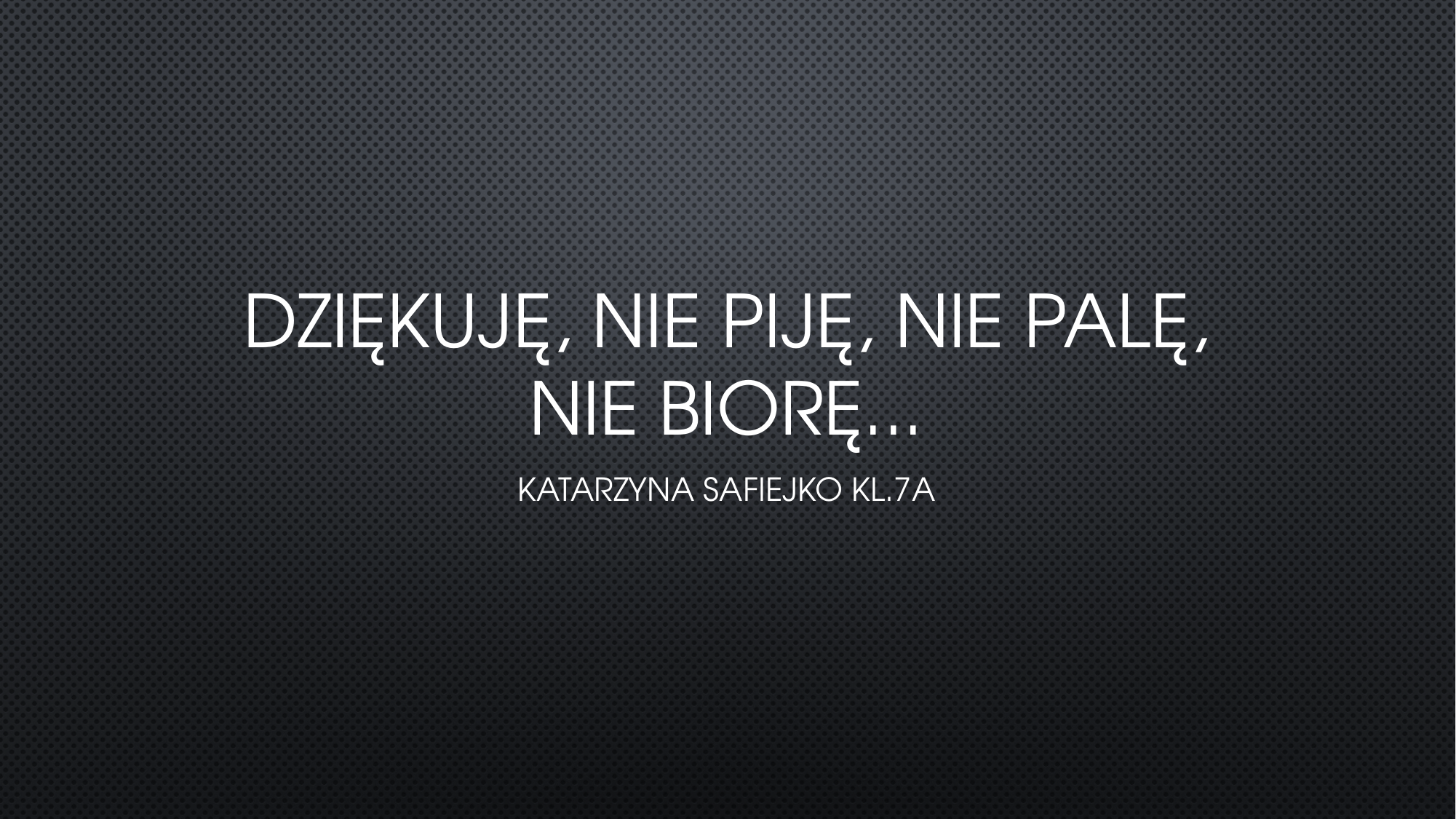

# Dziękuję, nie piję, nie palę, nie biorę...
Katarzyna Safiejko kl.7a